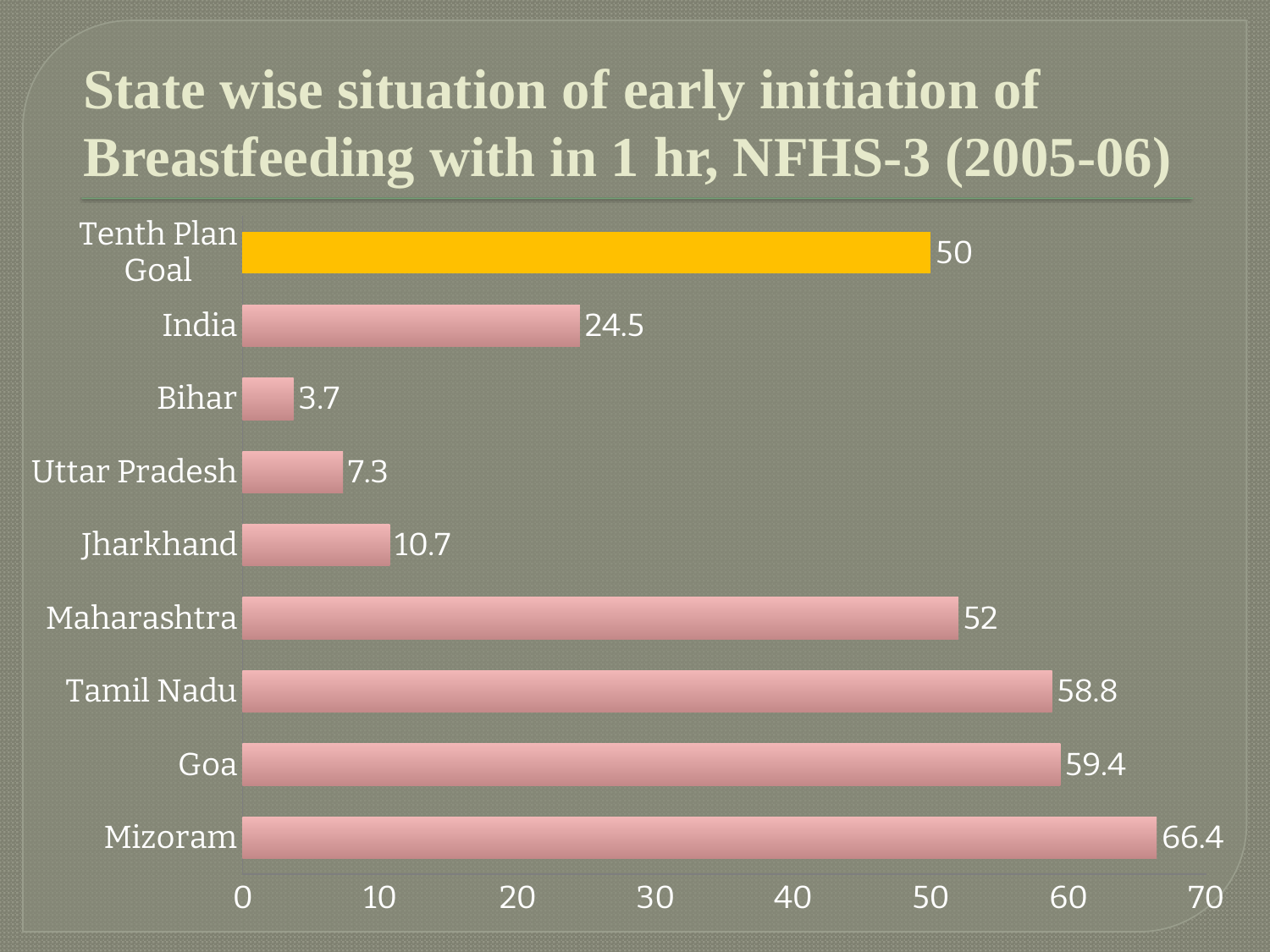

# State wise situation of early initiation of Breastfeeding with in 1 hr, NFHS-3 (2005-06)

### Chart

| Category | Percantage of Initiation of BF with in 1 hour |
|---|---|
| Mizoram | 66.4 |
| Goa | 59.4 |
| Tamil Nadu | 58.8 |
| Maharashtra | 52.0 |
| Jharkhand | 10.7 |
| Uttar Pradesh | 7.3 |
| Bihar | 3.7 |
| India | 24.5 |
| Tenth Plan Goal | 50.0 |